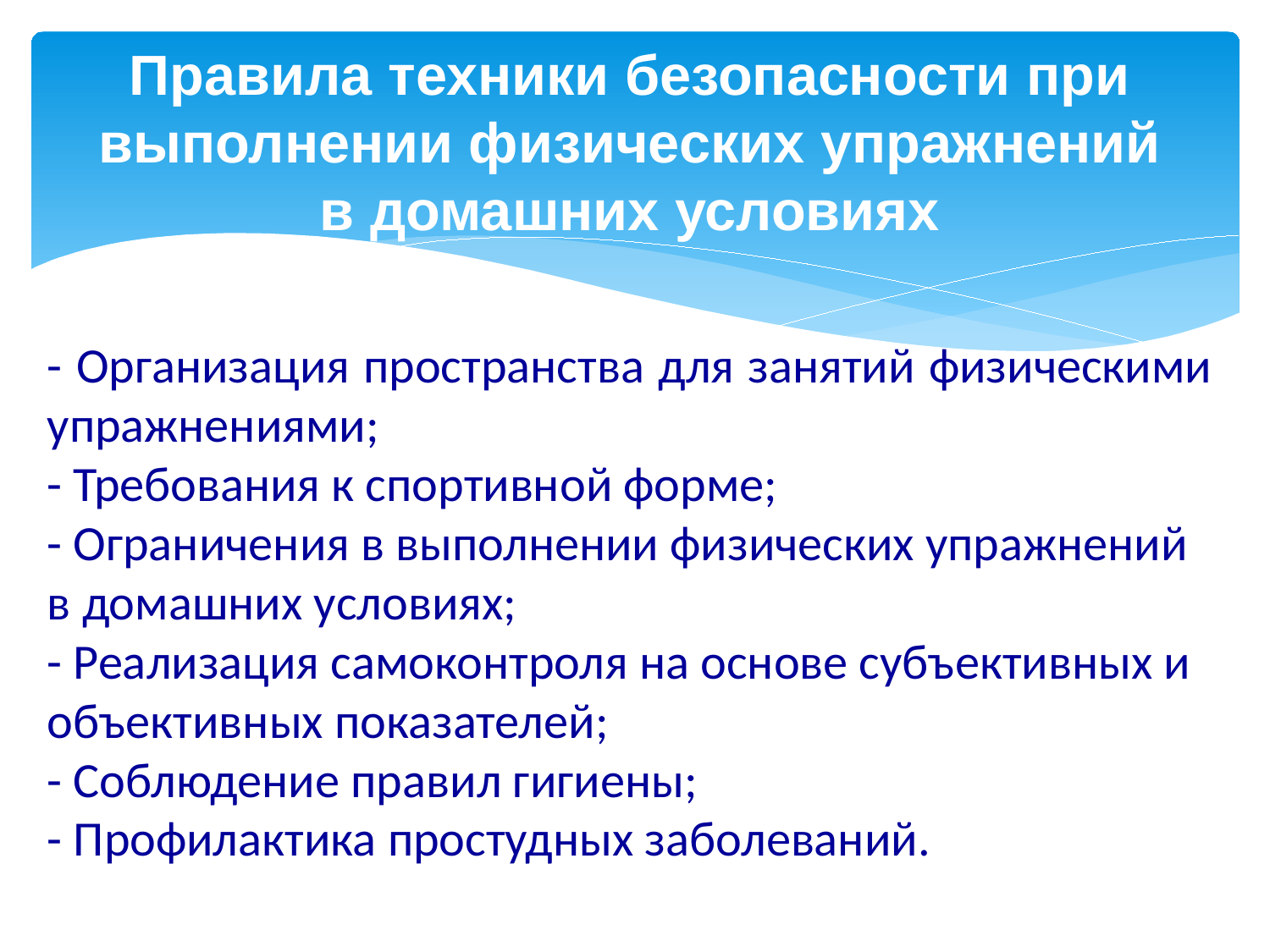

Правила техники безопасности при выполнении физических упражнений в домашних условиях
- Организация пространства для занятий физическими упражнениями;
- Требования к спортивной форме;
- Ограничения в выполнении физических упражнений
в домашних условиях;
- Реализация самоконтроля на основе субъективных и
объективных показателей;
- Соблюдение правил гигиены;
- Профилактика простудных заболеваний.